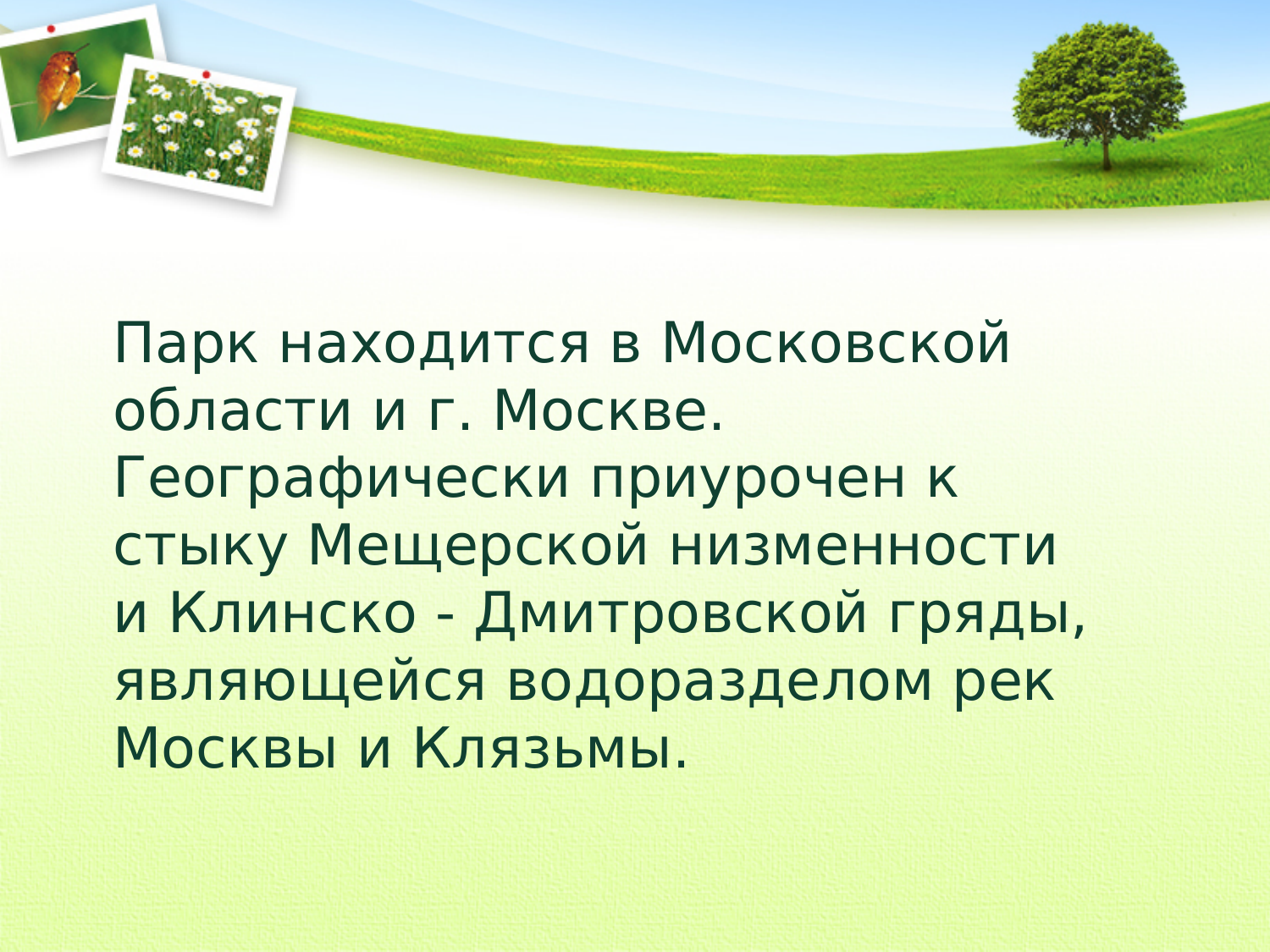

Парк находится в Московской области и г. Москве. Географически приурочен к стыку Мещерской низменности и Клинско - Дмитровской гряды, являющейся водоразделом рек Москвы и Клязьмы.